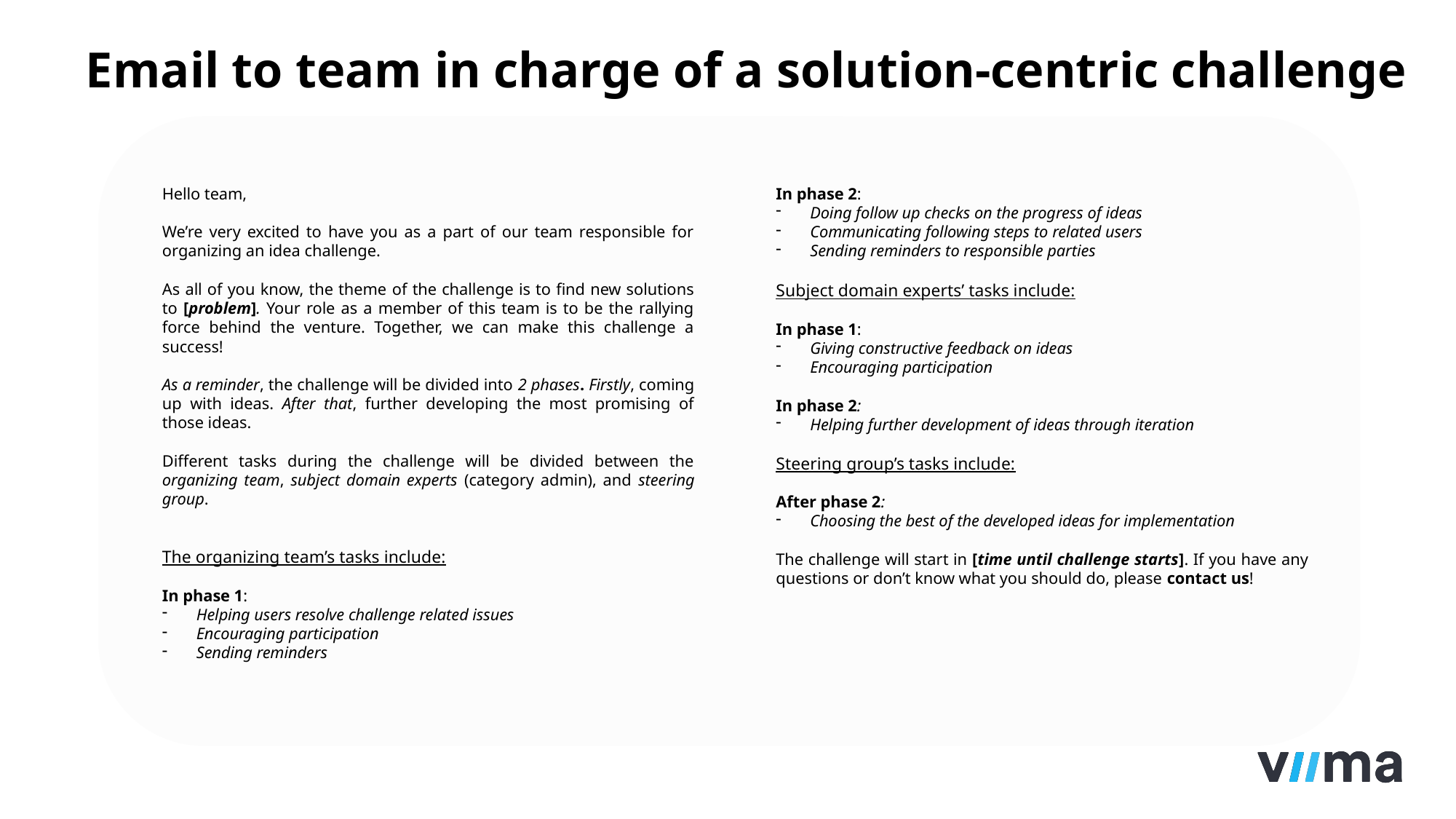

# Email to team in charge of a solution-centric challenge

Hello team,

We’re very excited to have you as a part of our team responsible for organizing an idea challenge.

As all of you know, the theme of the challenge is to find new solutions to [problem]. Your role as a member of this team is to be the rallying force behind the venture. Together, we can make this challenge a success!

As a reminder, the challenge will be divided into 2 phases. Firstly, coming up with ideas. After that, further developing the most promising of those ideas.

Different tasks during the challenge will be divided between the organizing team, subject domain experts (category admin), and steering group.

The organizing team’s tasks include:

In phase 1:
Helping users resolve challenge related issues
Encouraging participation
Sending reminders
In phase 2:
Doing follow up checks on the progress of ideas
Communicating following steps to related users
Sending reminders to responsible parties

Subject domain experts’ tasks include:

In phase 1:
Giving constructive feedback on ideas
Encouraging participation

In phase 2:
Helping further development of ideas through iteration

Steering group’s tasks include:

After phase 2:
Choosing the best of the developed ideas for implementation

The challenge will start in [time until challenge starts]. If you have any questions or don’t know what you should do, please contact us!